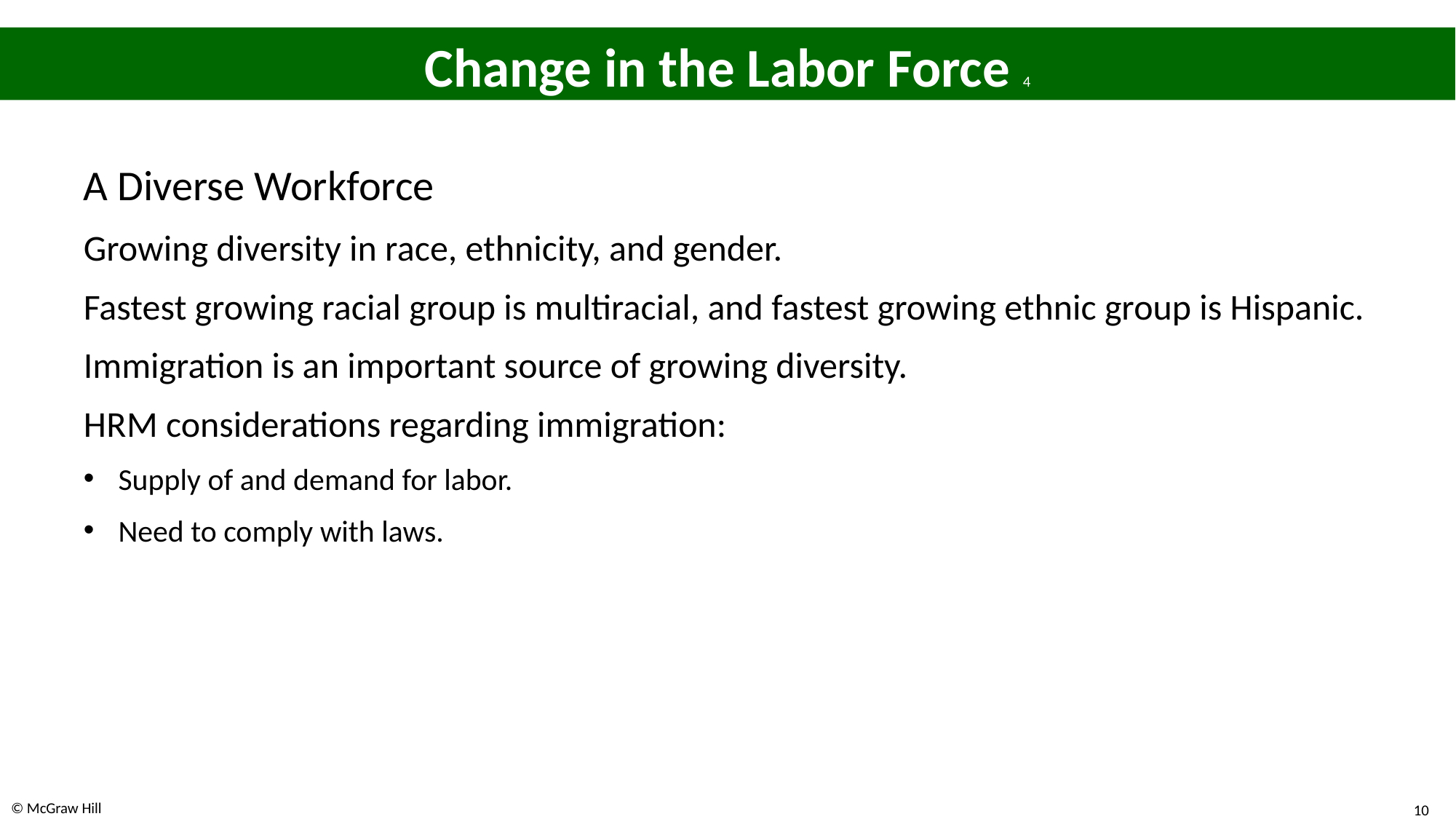

# Change in the Labor Force 4
A Diverse Workforce
Growing diversity in race, ethnicity, and gender.
Fastest growing racial group is multiracial, and fastest growing ethnic group is Hispanic.
Immigration is an important source of growing diversity.
H R M considerations regarding immigration:
Supply of and demand for labor.
Need to comply with laws.